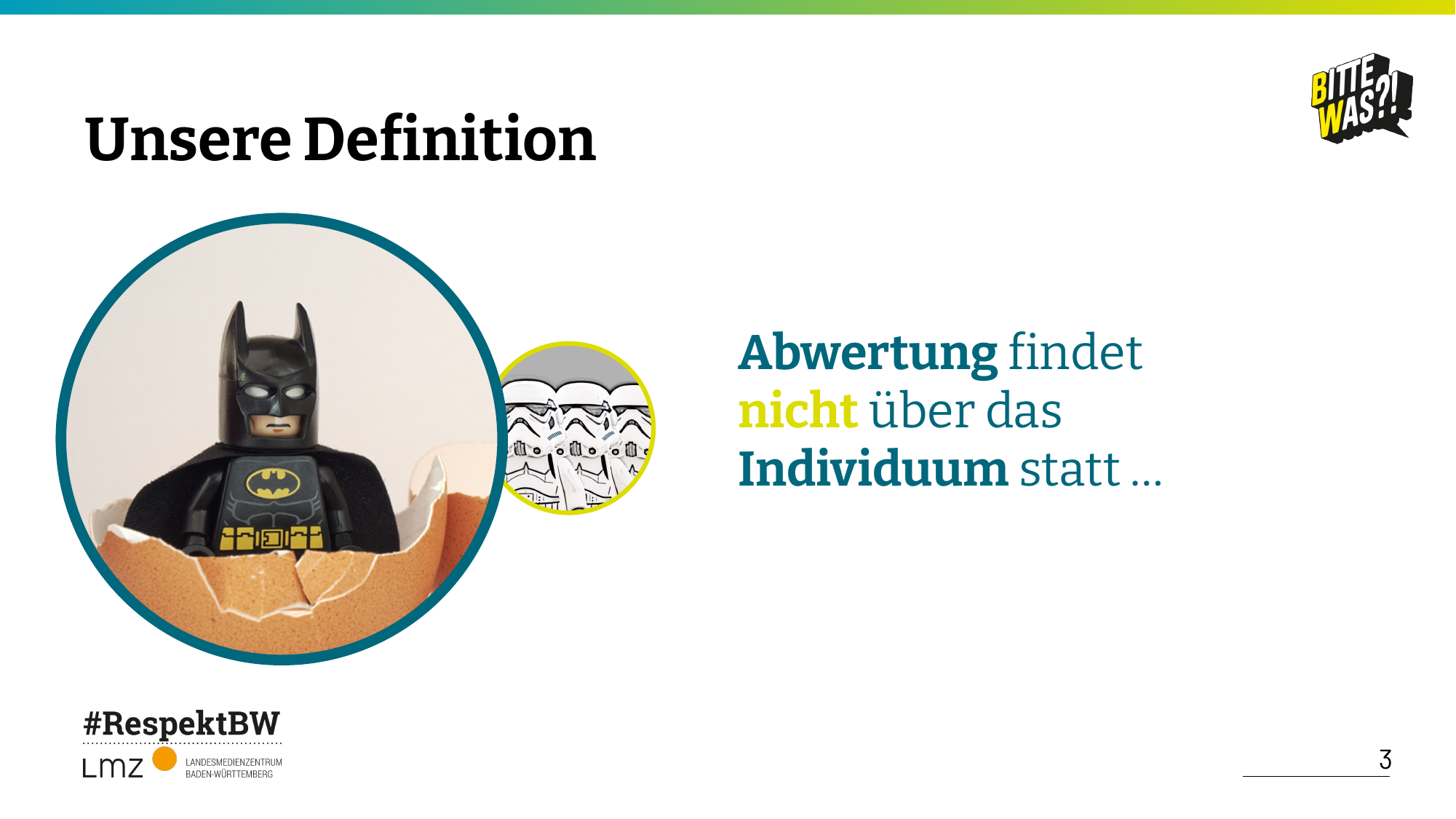

Unsere Definition

Abwertung findet
nicht über das
Individuum statt …

3